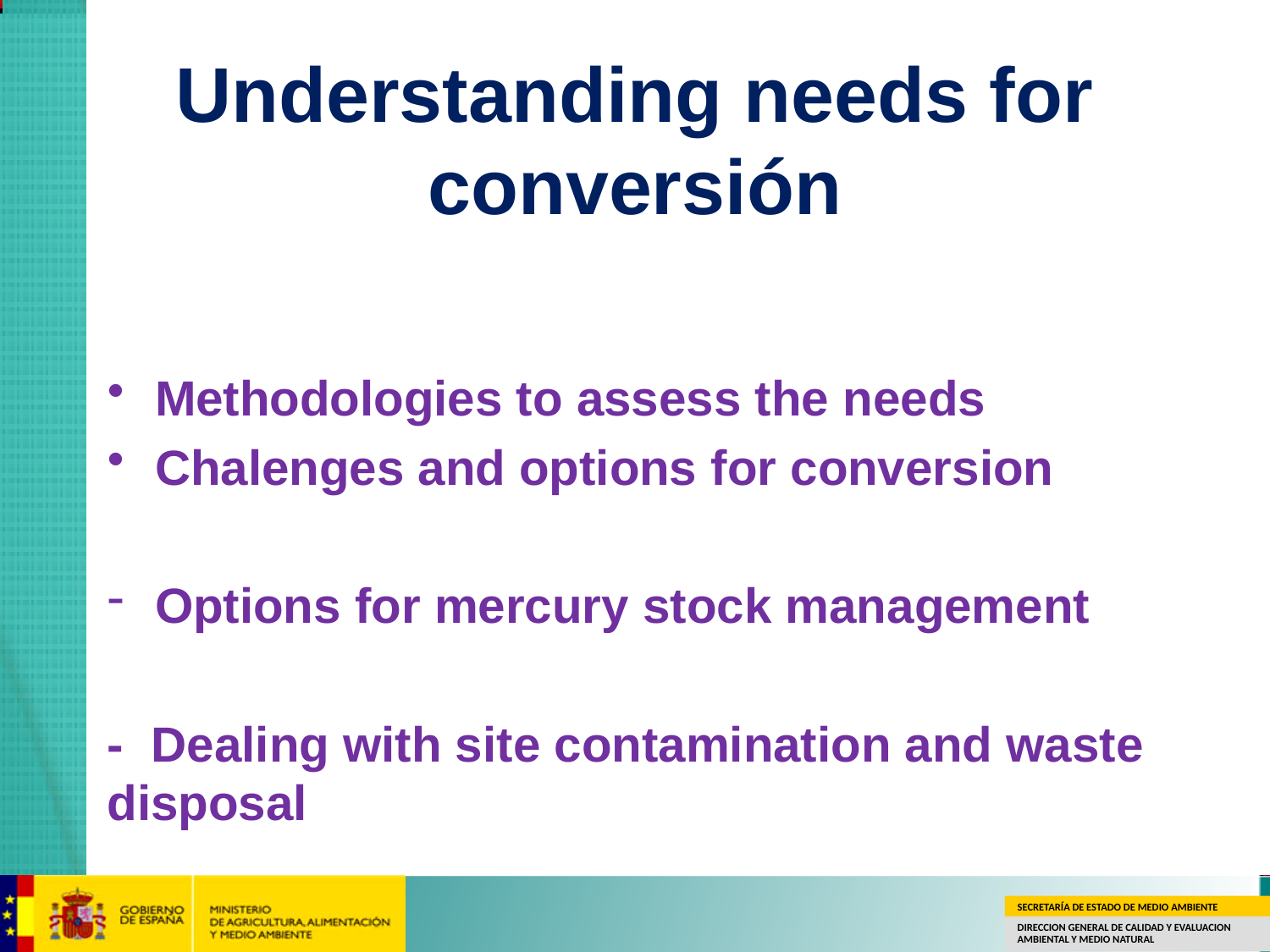

# Understanding needs for conversión

Methodologies to assess the needs
Chalenges and options for conversion

Options for mercury stock management

-  Dealing with site contamination and waste disposal